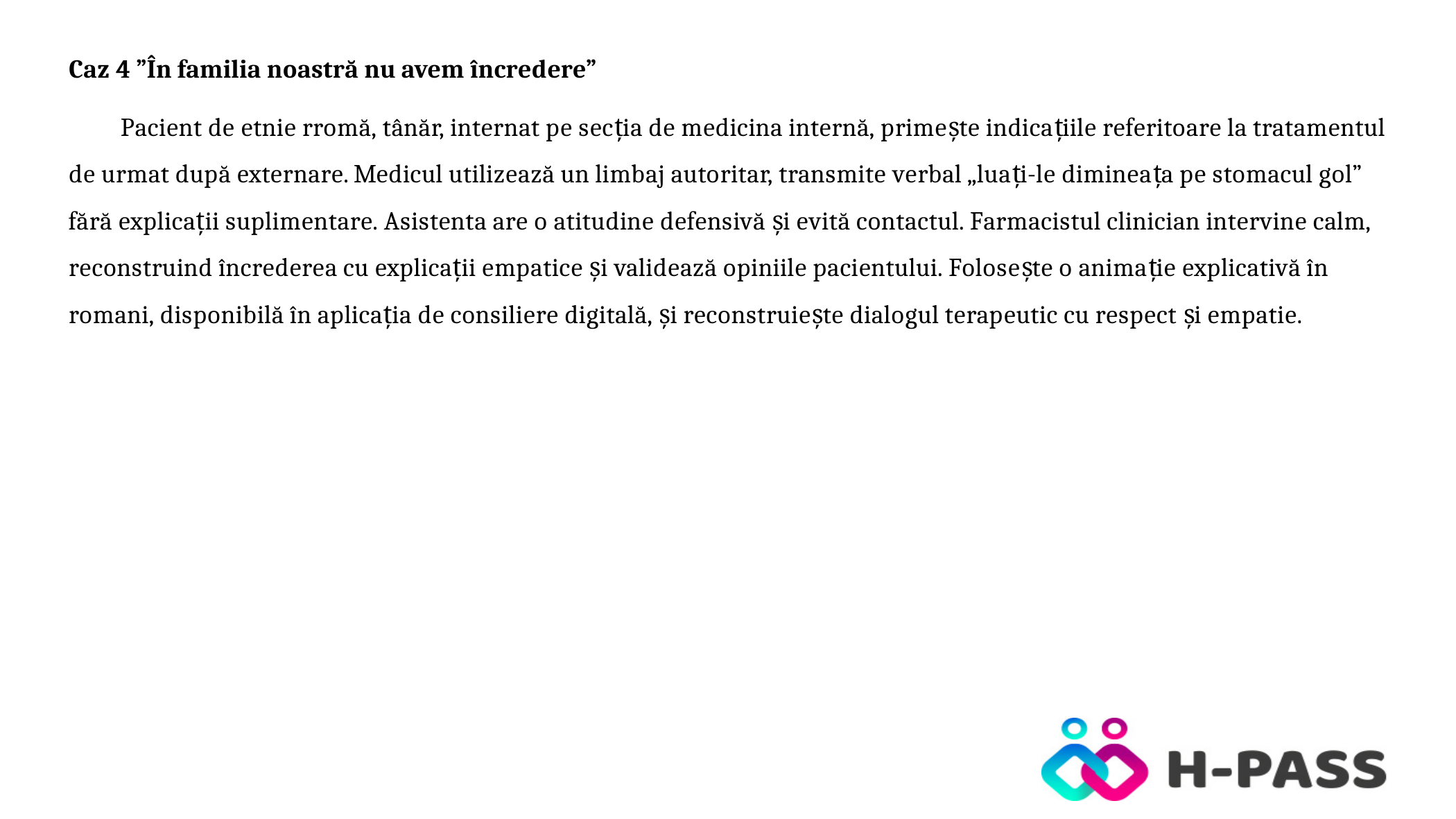

Caz 4 ”În familia noastră nu avem încredere”
Pacient de etnie rromă, tânăr, internat pe secția de medicina internă, primește indicațiile referitoare la tratamentul de urmat după externare. Medicul utilizează un limbaj autoritar, transmite verbal „luați-le dimineața pe stomacul gol” fără explicații suplimentare. Asistenta are o atitudine defensivă și evită contactul. Farmacistul clinician intervine calm, reconstruind încrederea cu explicații empatice și validează opiniile pacientului. Folosește o animație explicativă în romani, disponibilă în aplicația de consiliere digitală, și reconstruiește dialogul terapeutic cu respect și empatie.